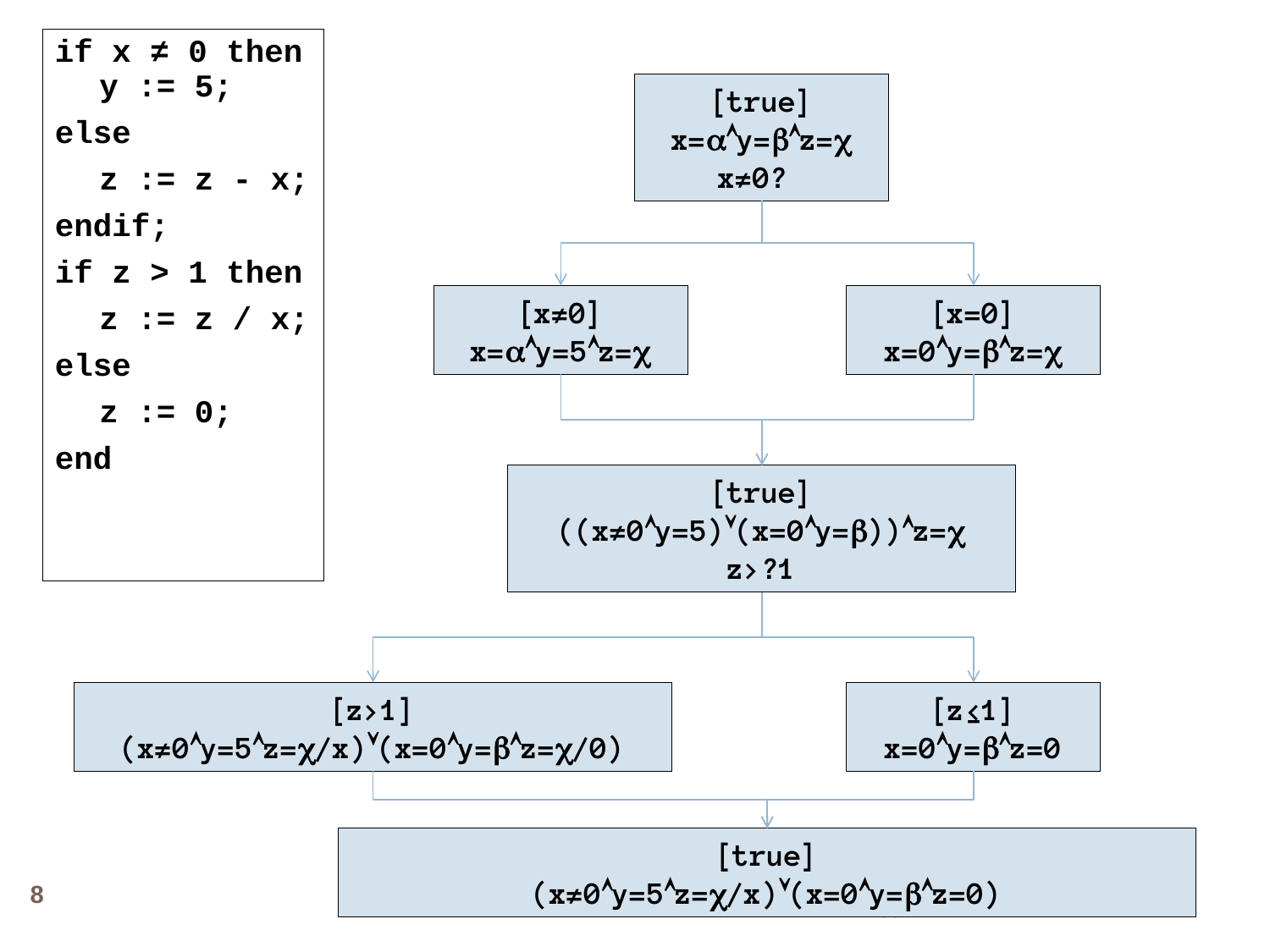

if x ≠ 0 then
y := 5;
else
	z := z - x;
endif;
if z > 1 then
	z := z / x;
else
	z := 0;
end
[true]
x=α∧y=β∧z=χ
x≠0?
[x≠0]
x=α∧y=5∧z=χ
[x=0]
x=0∧y=β∧z=χ
[true]
((x≠0∧y=5)∨(x=0∧y=β))∧z=χ
z>?1
[z≤1]
x=0∧y=β∧z=0
[z>1]
(x≠0∧y=5∧z=χ/x)∨(x=0∧y=β∧z=χ/0)
[true]
(x≠0∧y=5∧z=χ/x)∨(x=0∧y=β∧z=0)
8
503 11sp © UW CSE  • D. Notkin